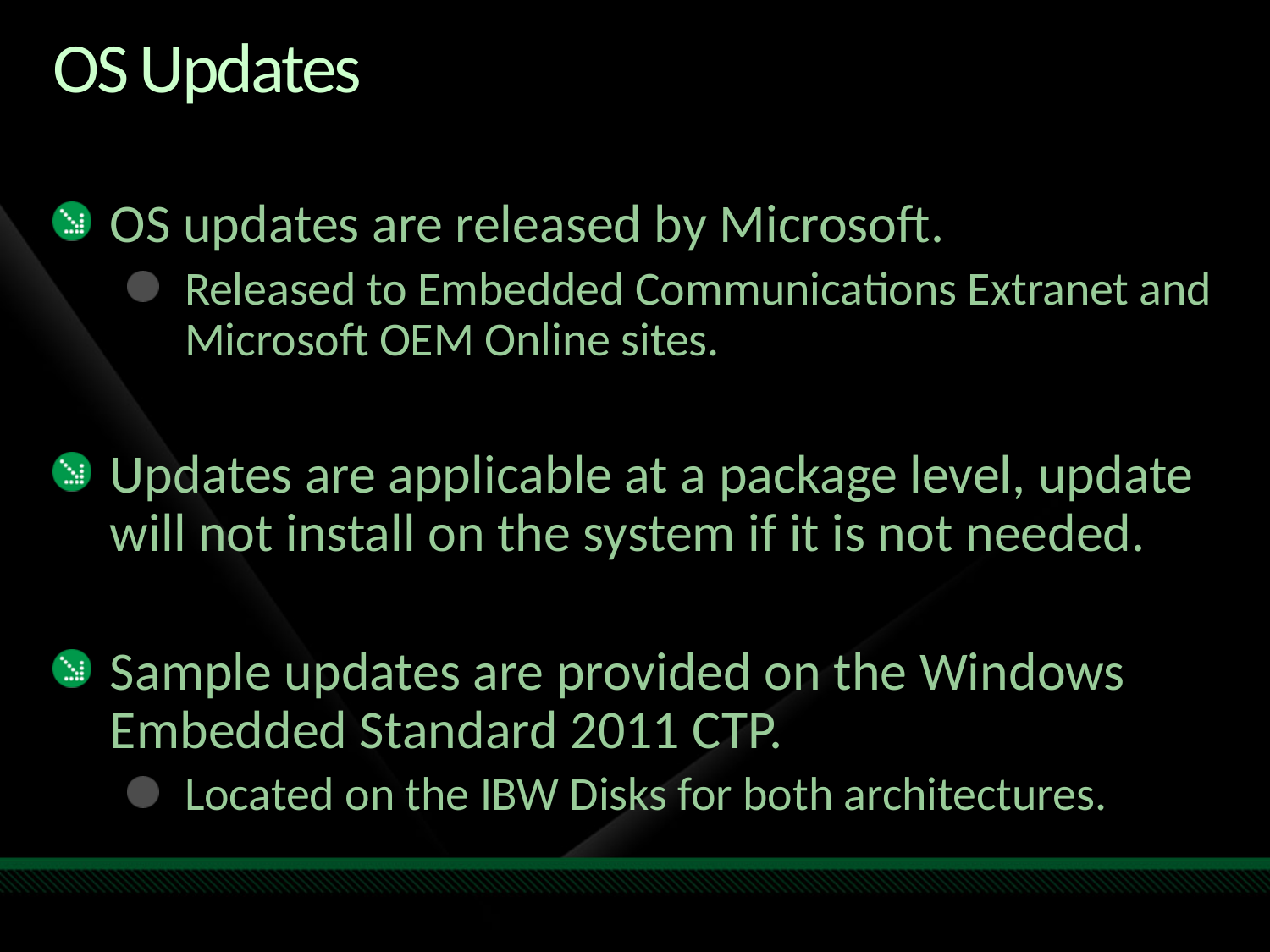

# OS Updates
OS updates are released by Microsoft.
Released to Embedded Communications Extranet and Microsoft OEM Online sites.

Updates are applicable at a package level, update will not install on the system if it is not needed.

Sample updates are provided on the Windows Embedded Standard 2011 CTP.
Located on the IBW Disks for both architectures.